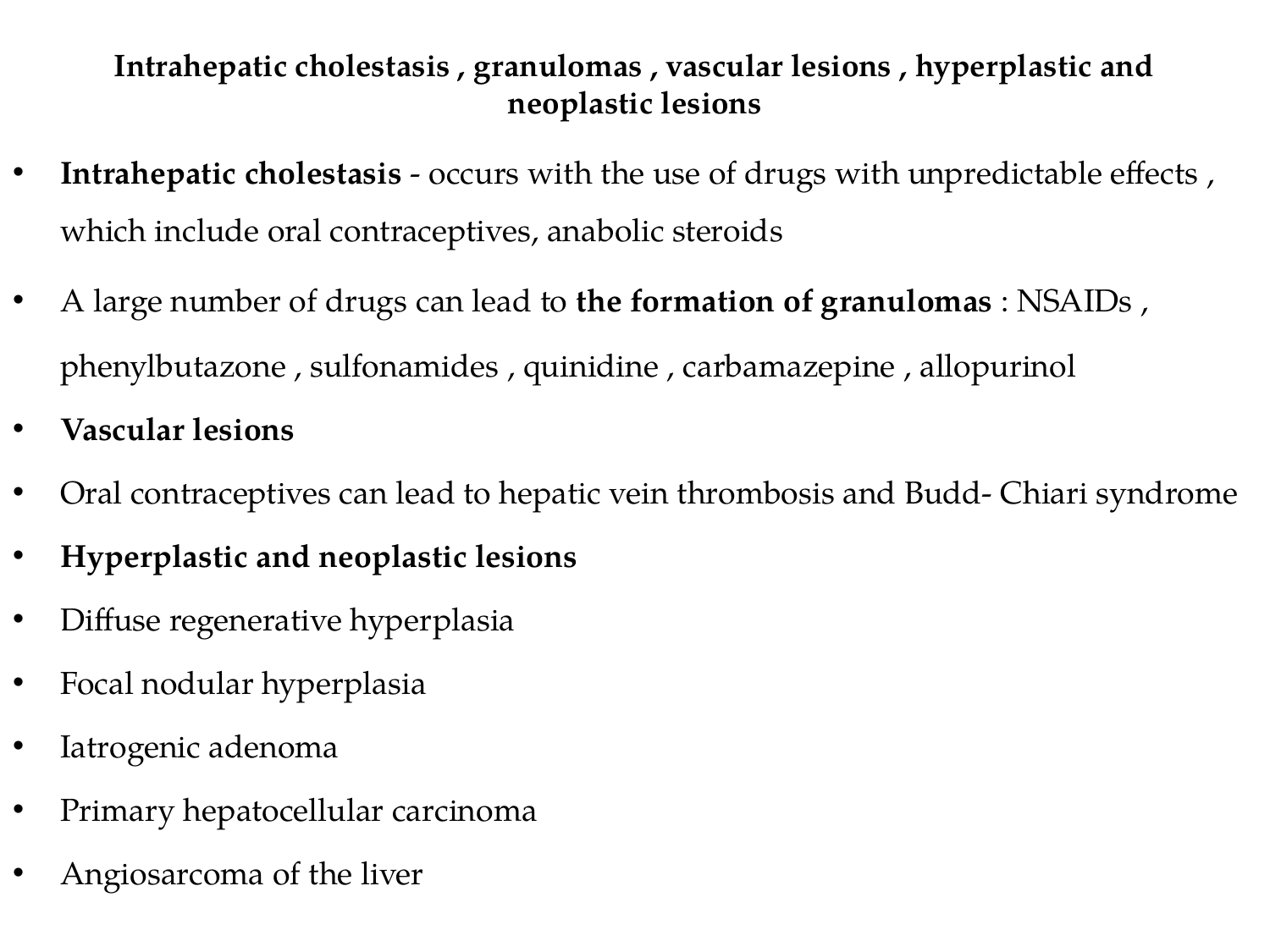

# Intrahepatic cholestasis , granulomas , vascular lesions , hyperplastic and neoplastic lesions
Intrahepatic cholestasis - occurs with the use of drugs with unpredictable effects , which include oral contraceptives, anabolic steroids
A large number of drugs can lead to the formation of granulomas : NSAIDs , phenylbutazone , sulfonamides , quinidine , carbamazepine , allopurinol
Vascular lesions
Oral contraceptives can lead to hepatic vein thrombosis and Budd- Chiari syndrome
Hyperplastic and neoplastic lesions
Diffuse regenerative hyperplasia
Focal nodular hyperplasia
Iatrogenic adenoma
Primary hepatocellular carcinoma
Angiosarcoma of the liver